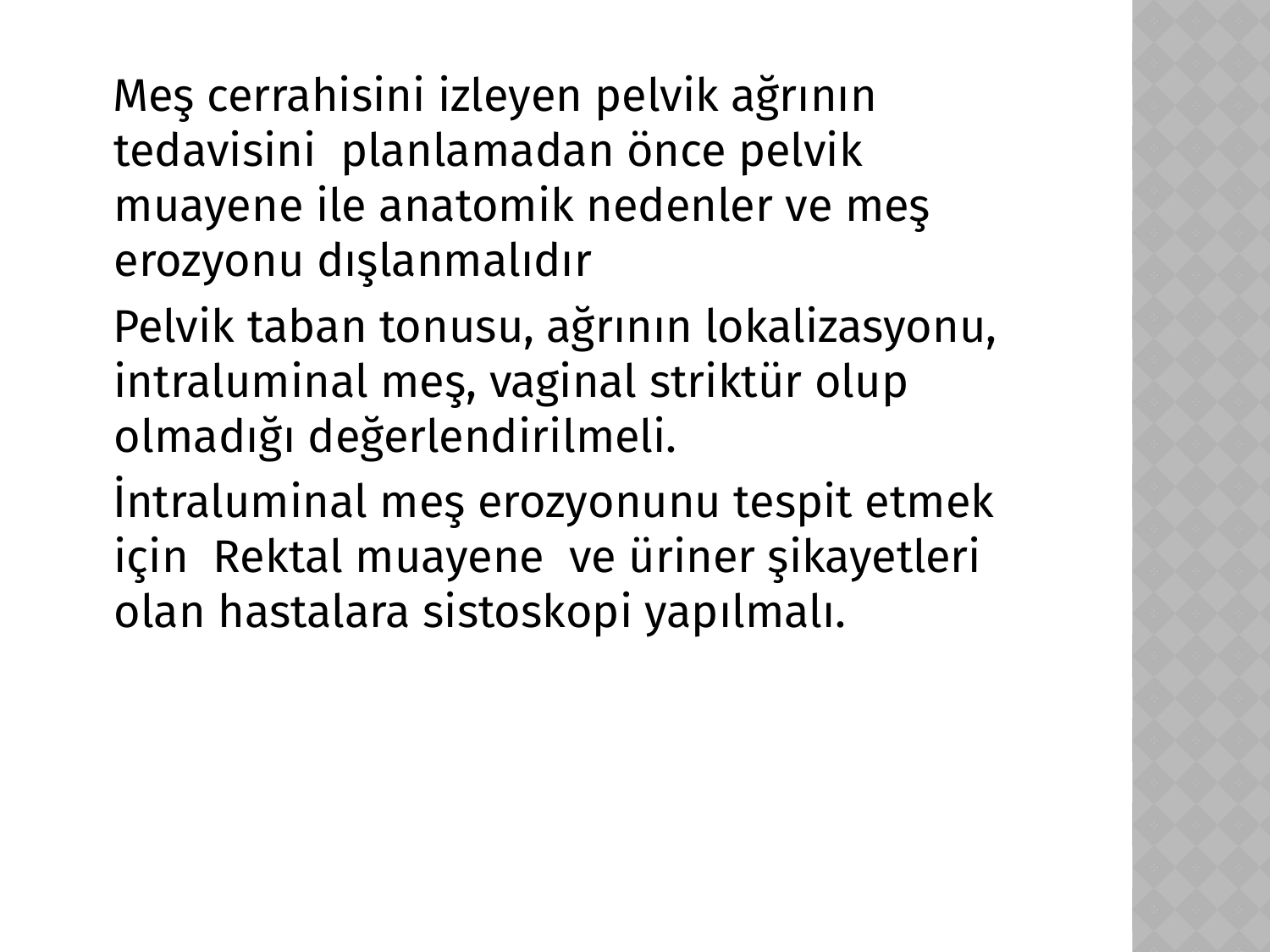

Meş cerrahisini izleyen pelvik ağrının tedavisini  planlamadan önce pelvik muayene ile anatomik nedenler ve meş erozyonu dışlanmalıdır
   Pelvik taban tonusu, ağrının lokalizasyonu, intraluminal meş, vaginal striktür olup olmadığı değerlendirilmeli.
   İntraluminal meş erozyonunu tespit etmek için  Rektal muayene  ve üriner şikayetleri olan hastalara sistoskopi yapılmalı.